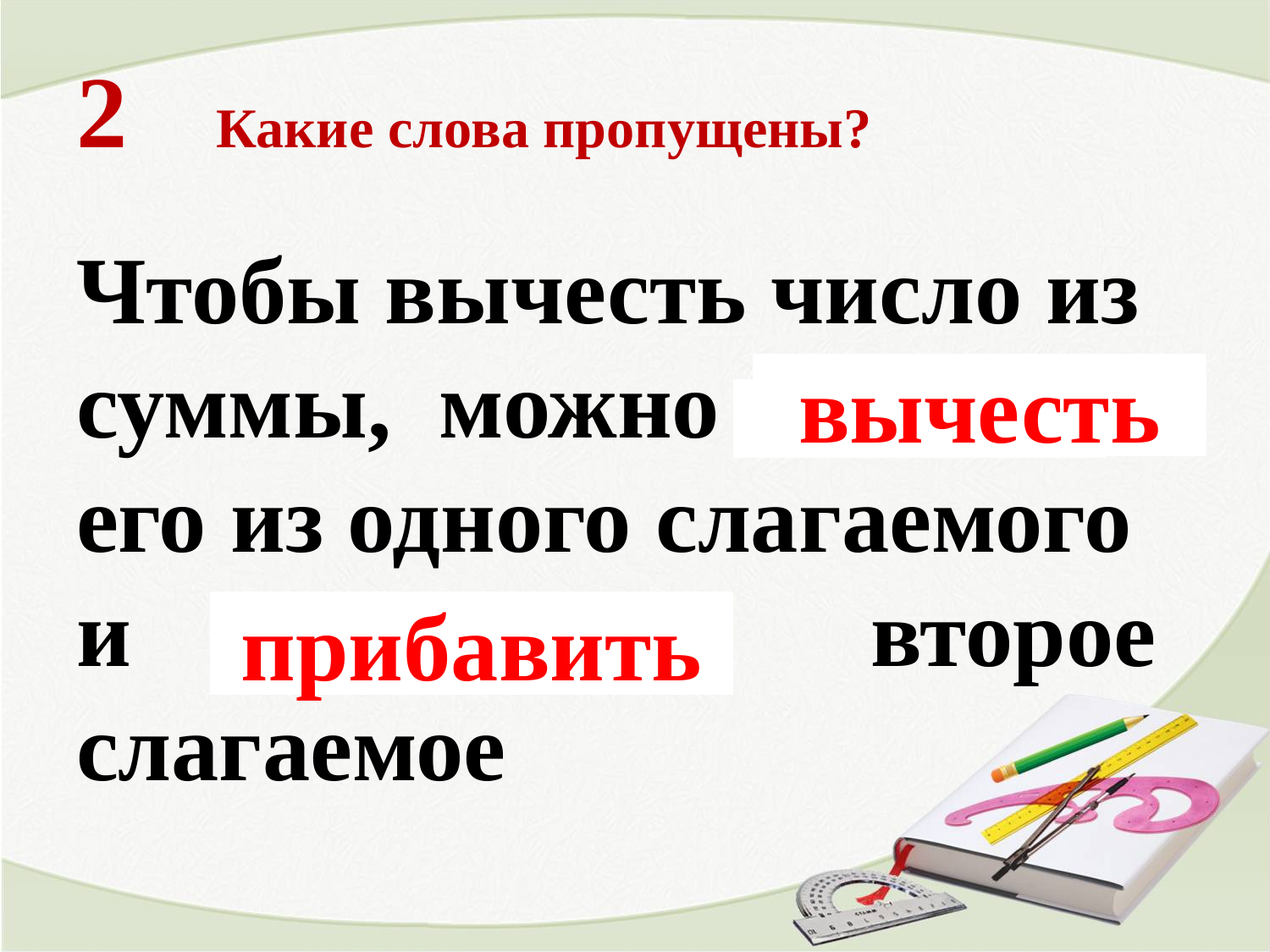

# 2       Какие слова пропущены?
Чтобы вычесть число из суммы,  можно                его из одного слагаемого и                               второе слагаемое
вычесть

прибавить